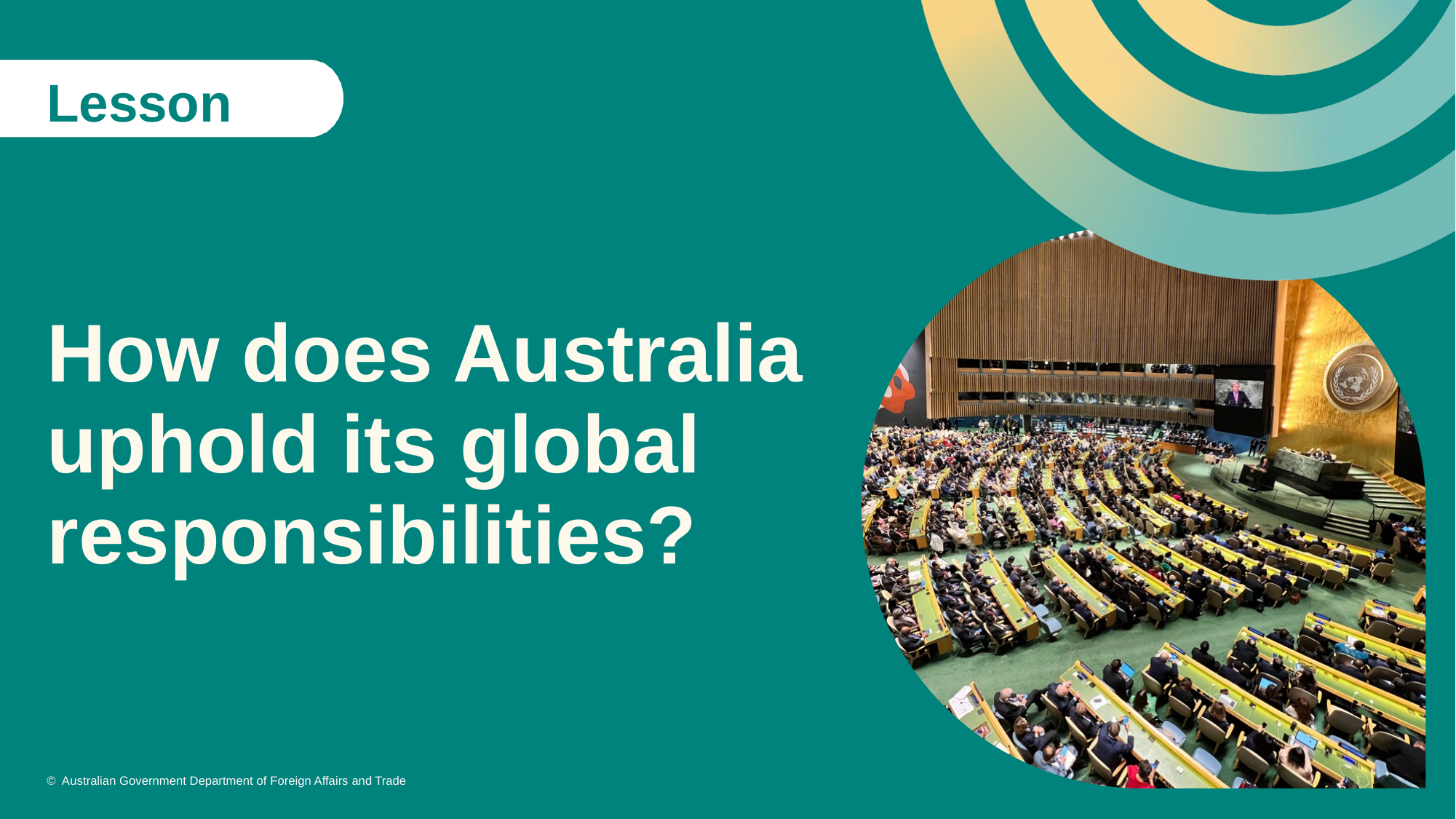

Lesson 1
# How does Australia uphold its global responsibilities?